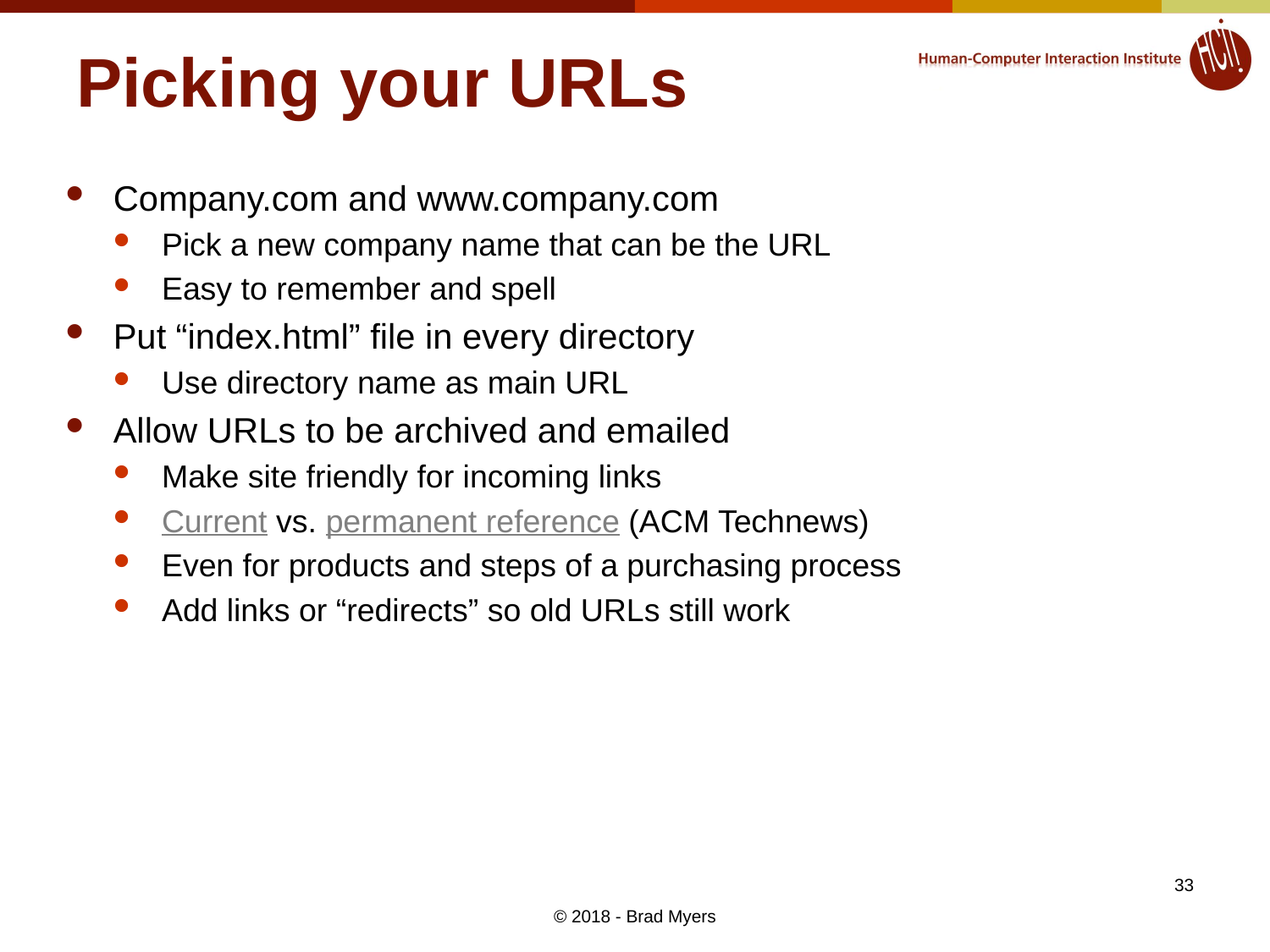

# Picking your URLs
Company.com and www.company.com
Pick a new company name that can be the URL
Easy to remember and spell
Put “index.html” file in every directory
Use directory name as main URL
Allow URLs to be archived and emailed
Make site friendly for incoming links
Current vs. permanent reference (ACM Technews)
Even for products and steps of a purchasing process
Add links or “redirects” so old URLs still work
33
© 2018 - Brad Myers